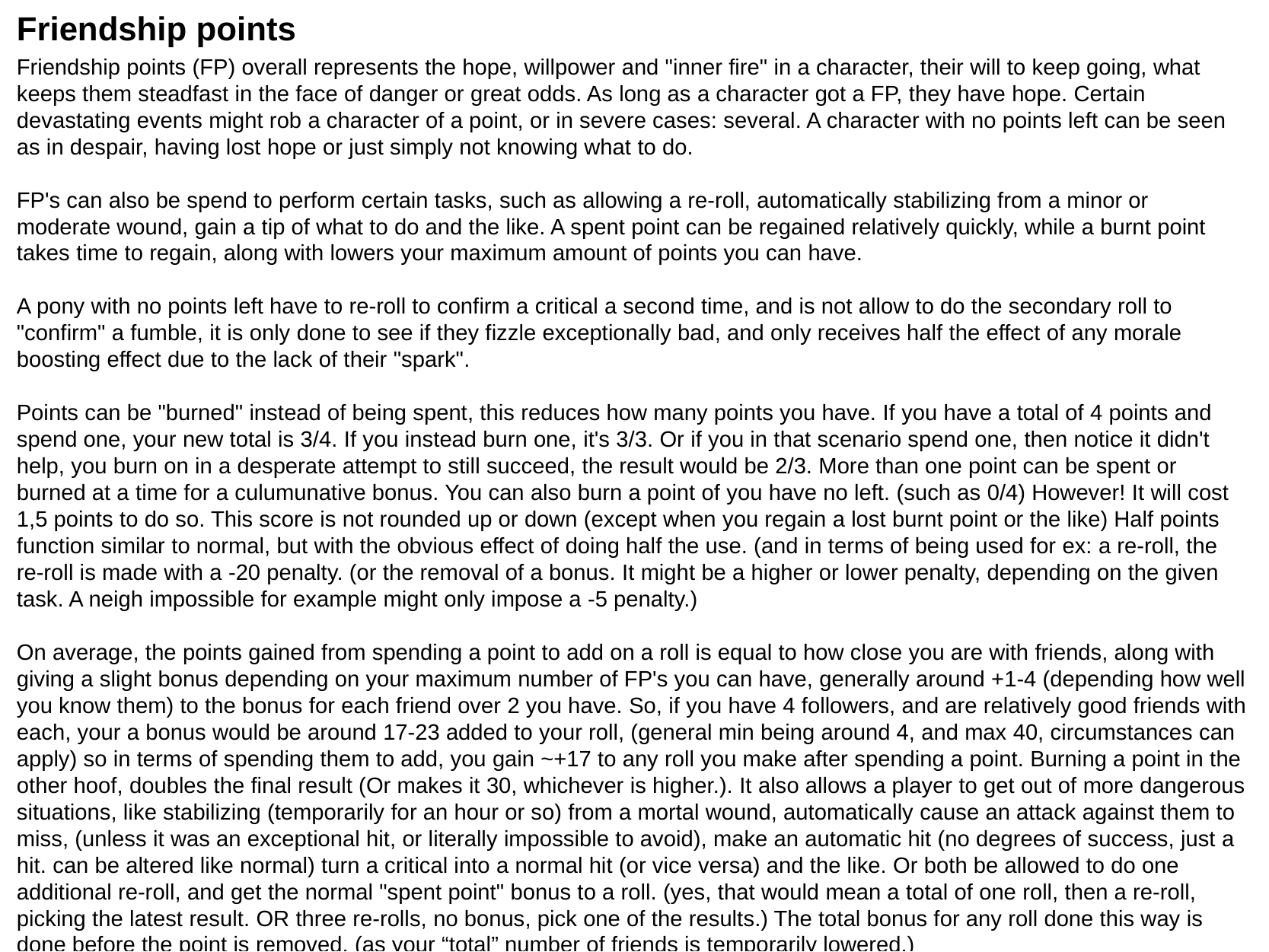

# Friendship points
Friendship points (FP) overall represents the hope, willpower and "inner fire" in a character, their will to keep going, what keeps them steadfast in the face of danger or great odds. As long as a character got a FP, they have hope. Certain devastating events might rob a character of a point, or in severe cases: several. A character with no points left can be seen as in despair, having lost hope or just simply not knowing what to do.

FP's can also be spend to perform certain tasks, such as allowing a re-roll, automatically stabilizing from a minor or moderate wound, gain a tip of what to do and the like. A spent point can be regained relatively quickly, while a burnt point takes time to regain, along with lowers your maximum amount of points you can have.

A pony with no points left have to re-roll to confirm a critical a second time, and is not allow to do the secondary roll to "confirm" a fumble, it is only done to see if they fizzle exceptionally bad, and only receives half the effect of any morale boosting effect due to the lack of their "spark".

Points can be "burned" instead of being spent, this reduces how many points you have. If you have a total of 4 points and spend one, your new total is 3/4. If you instead burn one, it's 3/3. Or if you in that scenario spend one, then notice it didn't help, you burn on in a desperate attempt to still succeed, the result would be 2/3. More than one point can be spent or burned at a time for a culumunative bonus. You can also burn a point of you have no left. (such as 0/4) However! It will cost 1,5 points to do so. This score is not rounded up or down (except when you regain a lost burnt point or the like) Half points function similar to normal, but with the obvious effect of doing half the use. (and in terms of being used for ex: a re-roll, the re-roll is made with a -20 penalty. (or the removal of a bonus. It might be a higher or lower penalty, depending on the given task. A neigh impossible for example might only impose a -5 penalty.)

On average, the points gained from spending a point to add on a roll is equal to how close you are with friends, along with giving a slight bonus depending on your maximum number of FP's you can have, generally around +1-4 (depending how well you know them) to the bonus for each friend over 2 you have. So, if you have 4 followers, and are relatively good friends with each, your a bonus would be around 17-23 added to your roll, (general min being around 4, and max 40, circumstances can apply) so in terms of spending them to add, you gain ~+17 to any roll you make after spending a point. Burning a point in the other hoof, doubles the final result (Or makes it 30, whichever is higher.). It also allows a player to get out of more dangerous situations, like stabilizing (temporarily for an hour or so) from a mortal wound, automatically cause an attack against them to miss, (unless it was an exceptional hit, or literally impossible to avoid), make an automatic hit (no degrees of success, just a hit. can be altered like normal) turn a critical into a normal hit (or vice versa) and the like. Or both be allowed to do one additional re-roll, and get the normal "spent point" bonus to a roll. (yes, that would mean a total of one roll, then a re-roll, picking the latest result. OR three re-rolls, no bonus, pick one of the results.) The total bonus for any roll done this way is done before the point is removed. (as your “total” number of friends is temporarily lowered.)